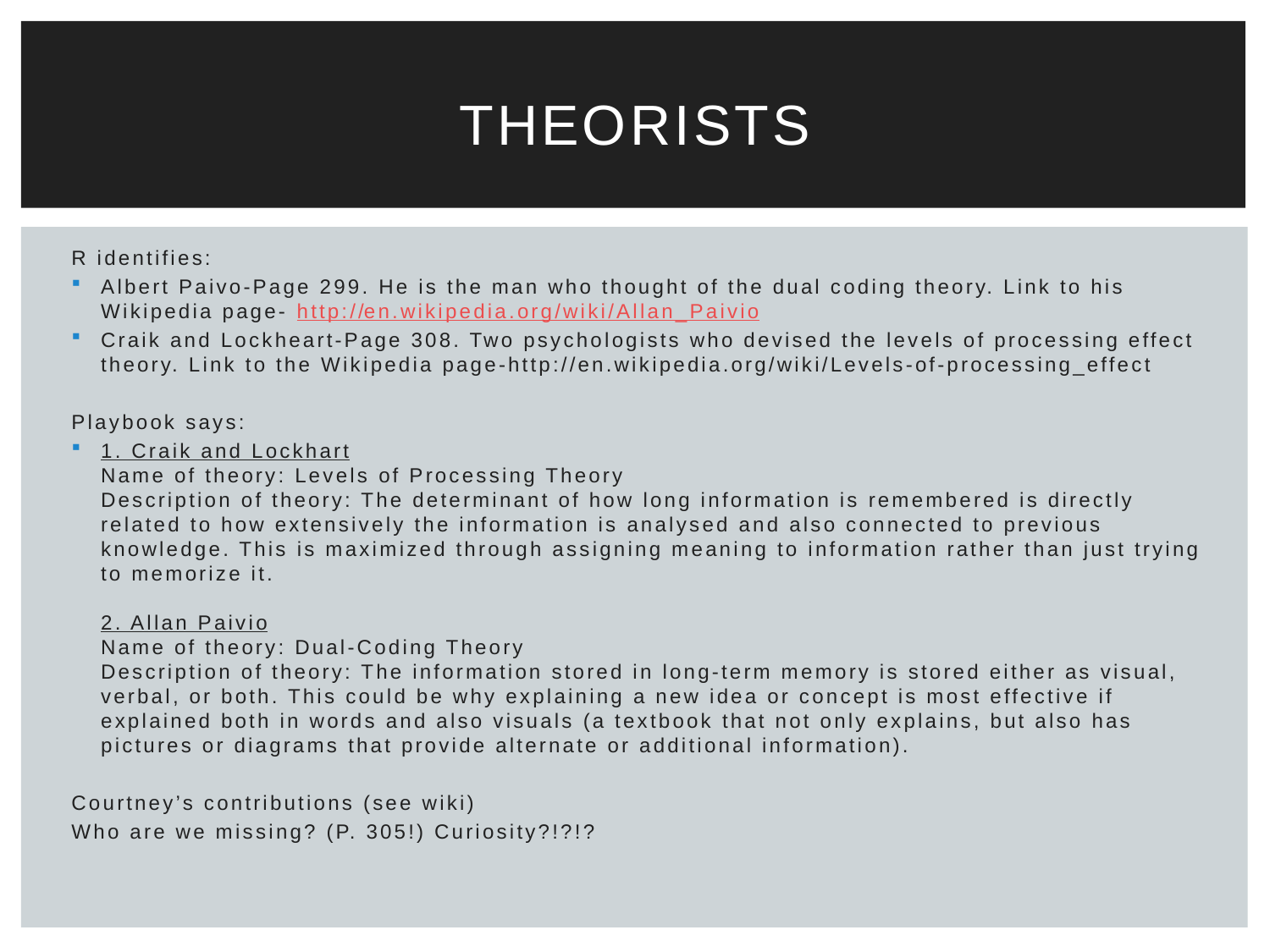

# theorists
R identifies:
Albert Paivo-Page 299. He is the man who thought of the dual coding theory. Link to his Wikipedia page- http://en.wikipedia.org/wiki/Allan_Paivio
Craik and Lockheart-Page 308. Two psychologists who devised the levels of processing effect theory. Link to the Wikipedia page-http://en.wikipedia.org/wiki/Levels-of-processing_effect

Playbook says:
1. Craik and Lockhart
Name of theory: Levels of Processing Theory
Description of theory: The determinant of how long information is remembered is directly related to how extensively the information is analysed and also connected to previous knowledge. This is maximized through assigning meaning to information rather than just trying to memorize it.
2. Allan Paivio
Name of theory: Dual-Coding Theory
Description of theory: The information stored in long-term memory is stored either as visual, verbal, or both. This could be why explaining a new idea or concept is most effective if explained both in words and also visuals (a textbook that not only explains, but also has pictures or diagrams that provide alternate or additional information).

Courtney’s contributions (see wiki)
Who are we missing? (P. 305!) Curiosity?!?!?